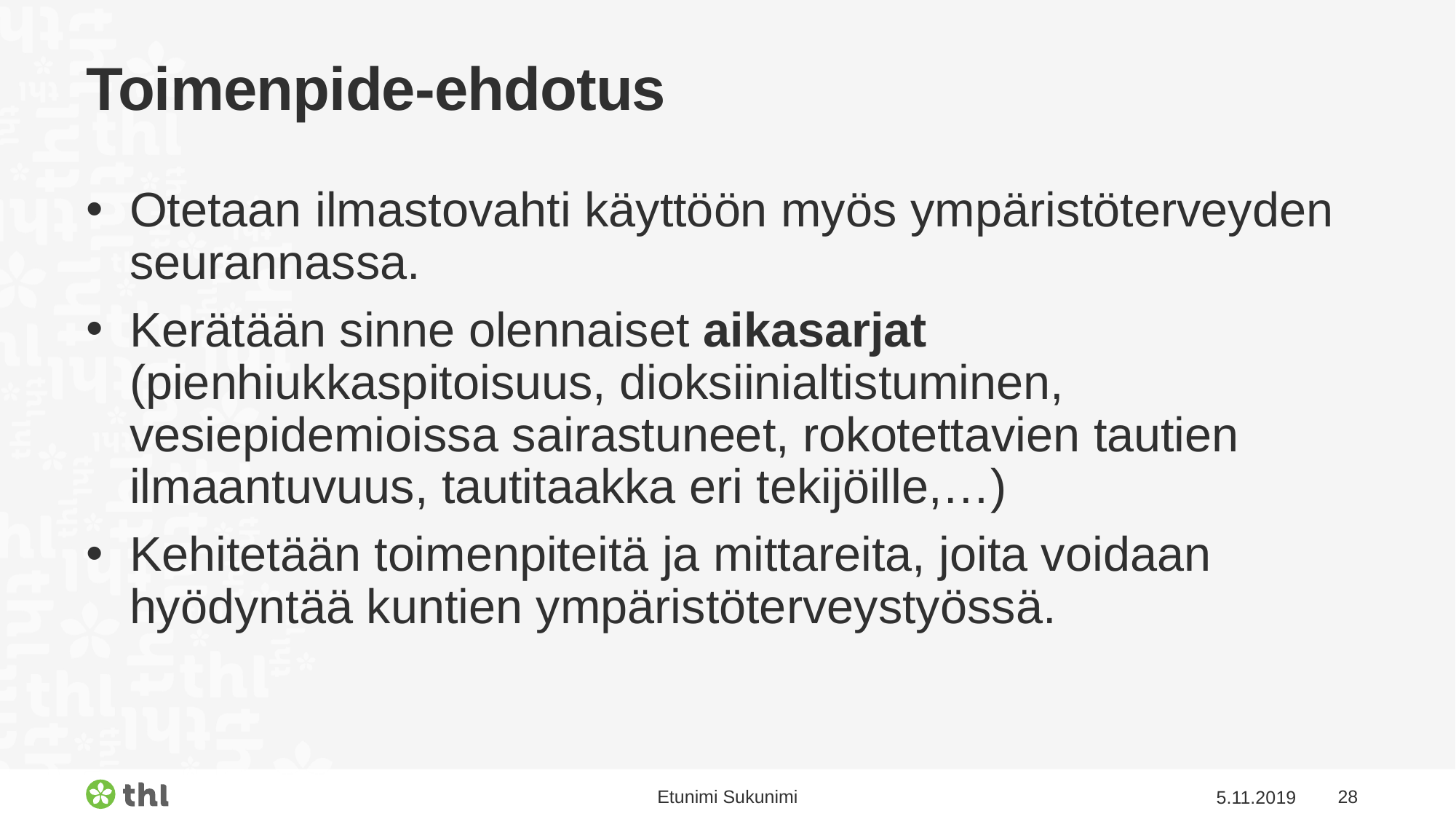

# Toimenpide-ehdotus
Otetaan ilmastovahti käyttöön myös ympäristöterveyden seurannassa.
Kerätään sinne olennaiset aikasarjat (pienhiukkaspitoisuus, dioksiinialtistuminen, vesiepidemioissa sairastuneet, rokotettavien tautien ilmaantuvuus, tautitaakka eri tekijöille,…)
Kehitetään toimenpiteitä ja mittareita, joita voidaan hyödyntää kuntien ympäristöterveystyössä.
Etunimi Sukunimi
5.11.2019
28